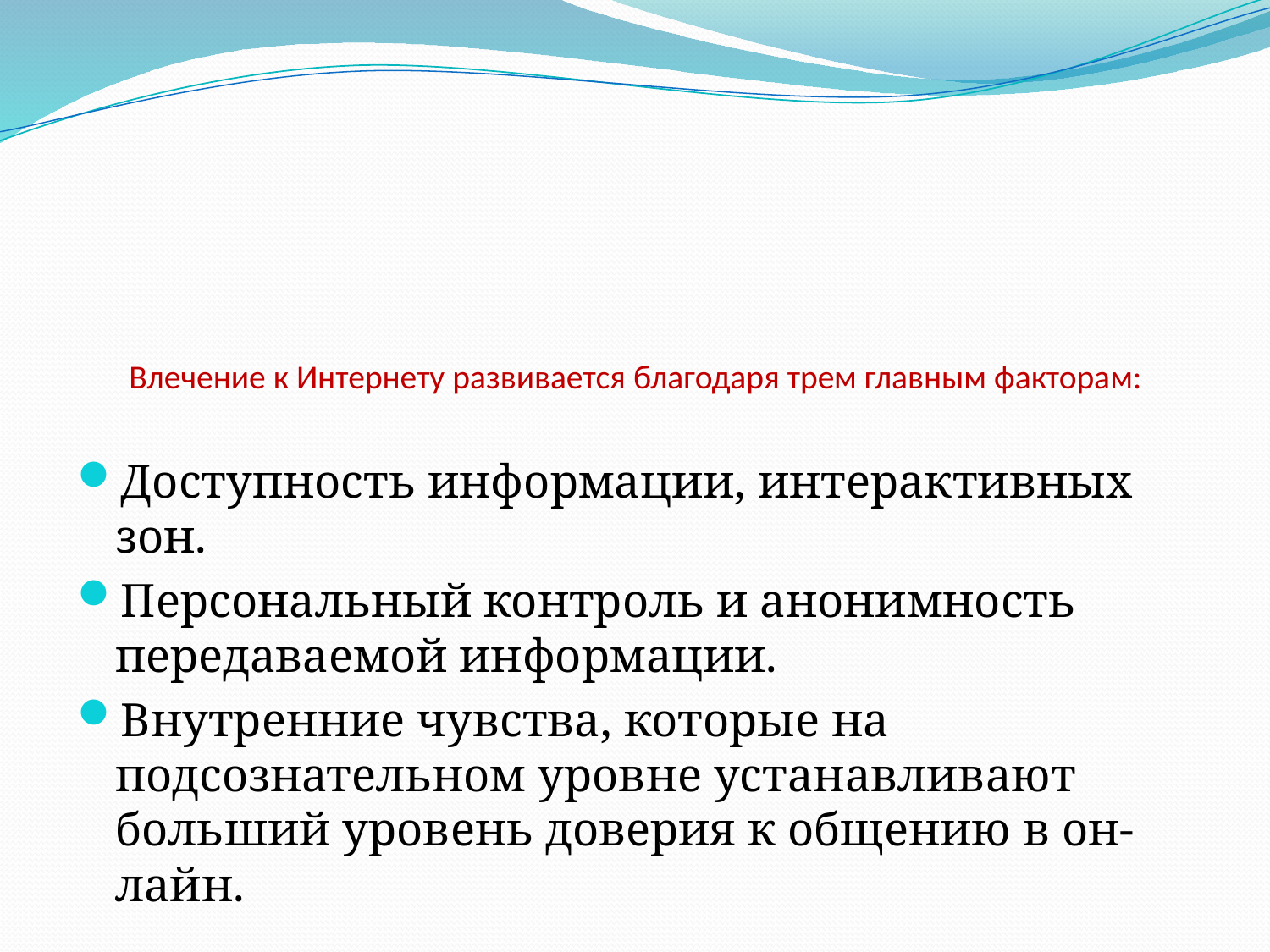

# Влечение к Интернету развивается благодаря трем главным факторам:
Доступность информации, интерактивных зон.
Персональный контроль и анонимность передаваемой информации.
Внутренние чувства, которые на подсознательном уровне устанавливают больший уровень доверия к общению в он-лайн.